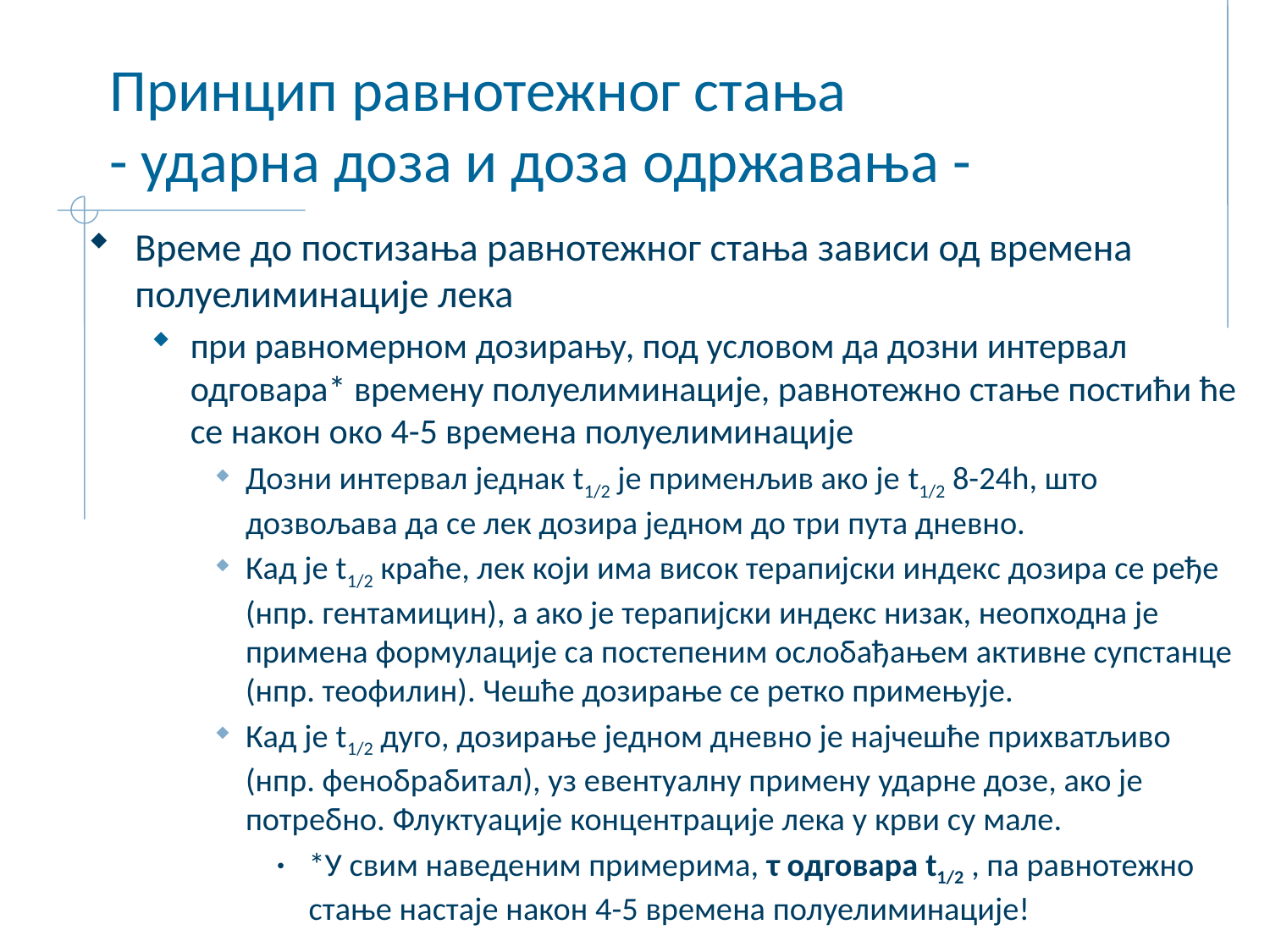

# Принцип равнотежног стања - ударна доза и доза одржавања -
Време до постизања равнотежног стања зависи од времена полуелиминације лека
при равномерном дозирању, под условом да дозни интервал одговара* времену полуелиминације, равнотежно стање постићи ће се након око 4-5 времена полуелиминације
Дозни интервал једнак t1/2 је применљив ако је t1/2 8-24h, што дозвољава да се лек дозира једном до три пута дневно.
Кад је t1/2 краће, лек који има висок терапијски индекс дозира се ређе (нпр. гентамицин), а ако је терапијски индекс низак, неопходна је примена формулације са постепеним ослобађањем активне супстанце (нпр. теофилин). Чешће дозирање се ретко примењује.
Кад је t1/2 дуго, дозирање једном дневно је најчешће прихватљиво (нпр. фенобрабитал), уз евентуалну примену ударне дозе, ако је потребно. Флуктуације концентрације лека у крви су мале.
*У свим наведеним примерима, τ одговара t1/2 , па равнотежно стање настаје након 4-5 времена полуелиминације!